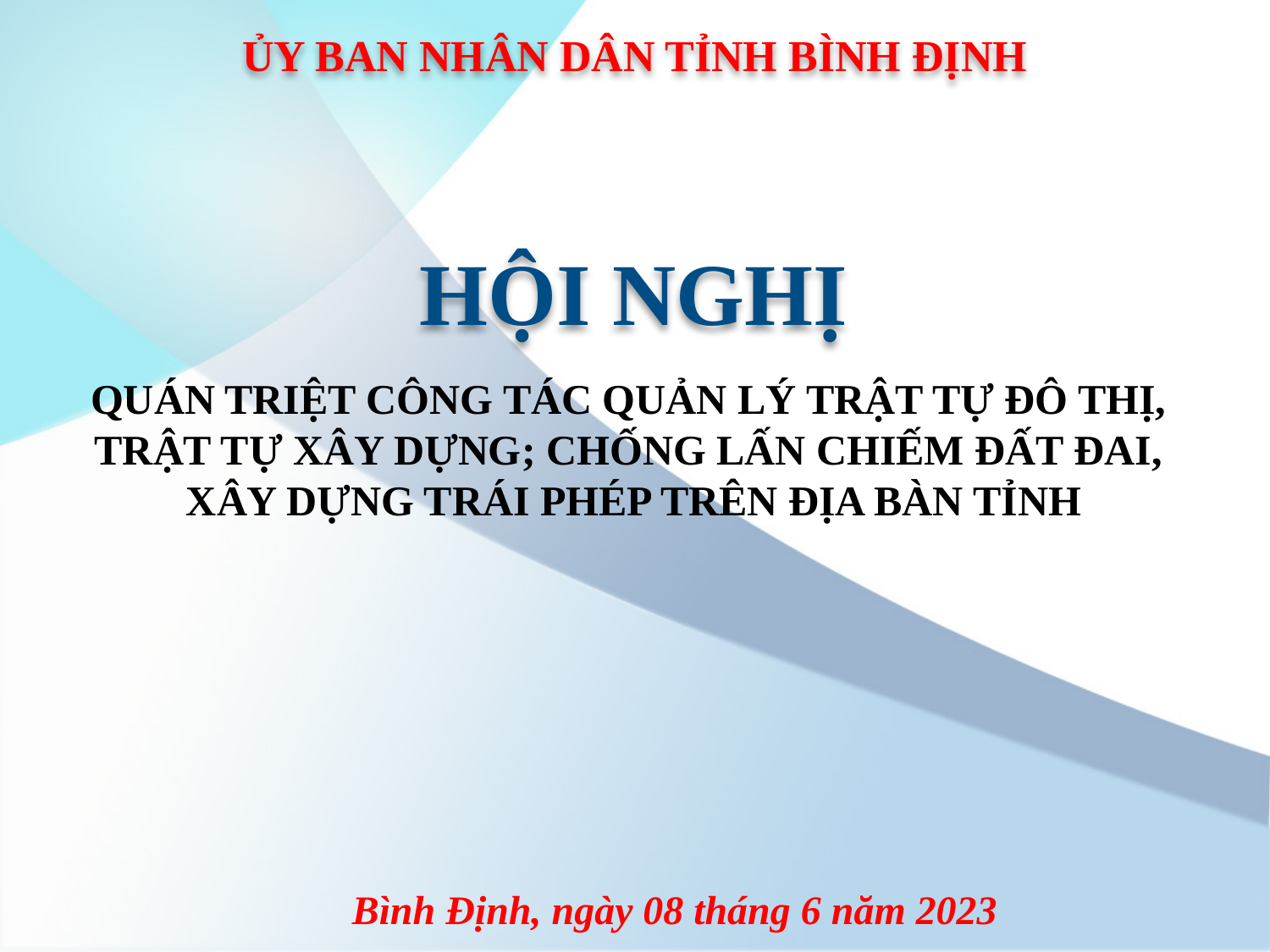

ỦY BAN NHÂN DÂN TỈNH BÌNH ĐỊNH
HỘI NGHỊ
# QUÁN TRIỆT CÔNG TÁC QUẢN LÝ TRẬT TỰ ĐÔ THỊ, TRẬT TỰ XÂY DỰNG; CHỐNG LẤN CHIẾM ĐẤT ĐAI, XÂY DỰNG TRÁI PHÉP TRÊN ĐỊA BÀN TỈNH
 Bình Định, ngày 08 tháng 6 năm 2023